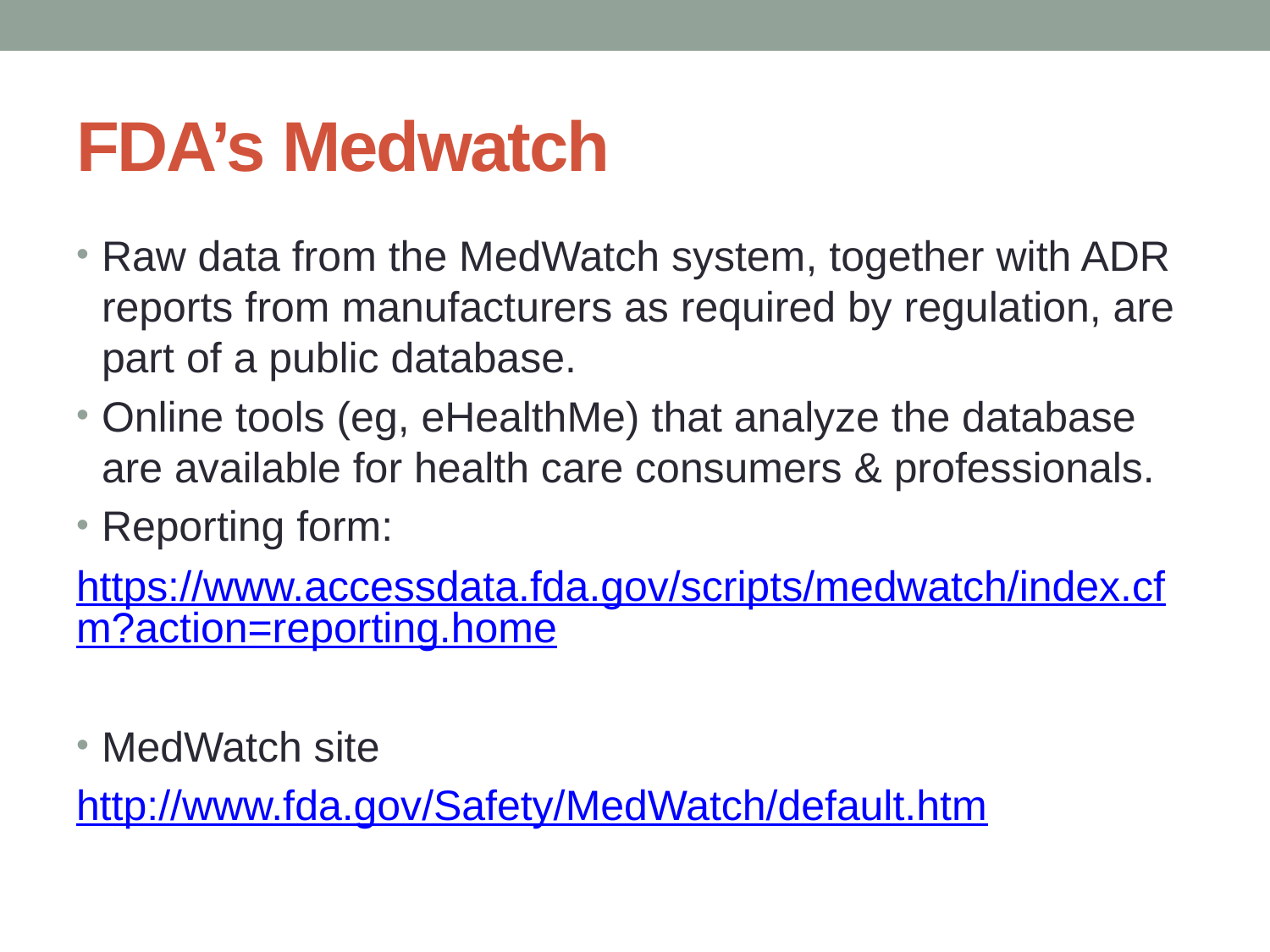

# FDA’s Medwatch
Raw data from the MedWatch system, together with ADR reports from manufacturers as required by regulation, are part of a public database.
Online tools (eg, eHealthMe) that analyze the database are available for health care consumers & professionals.
Reporting form:
https://www.accessdata.fda.gov/scripts/medwatch/index.cfm?action=reporting.home

MedWatch site
http://www.fda.gov/Safety/MedWatch/default.htm